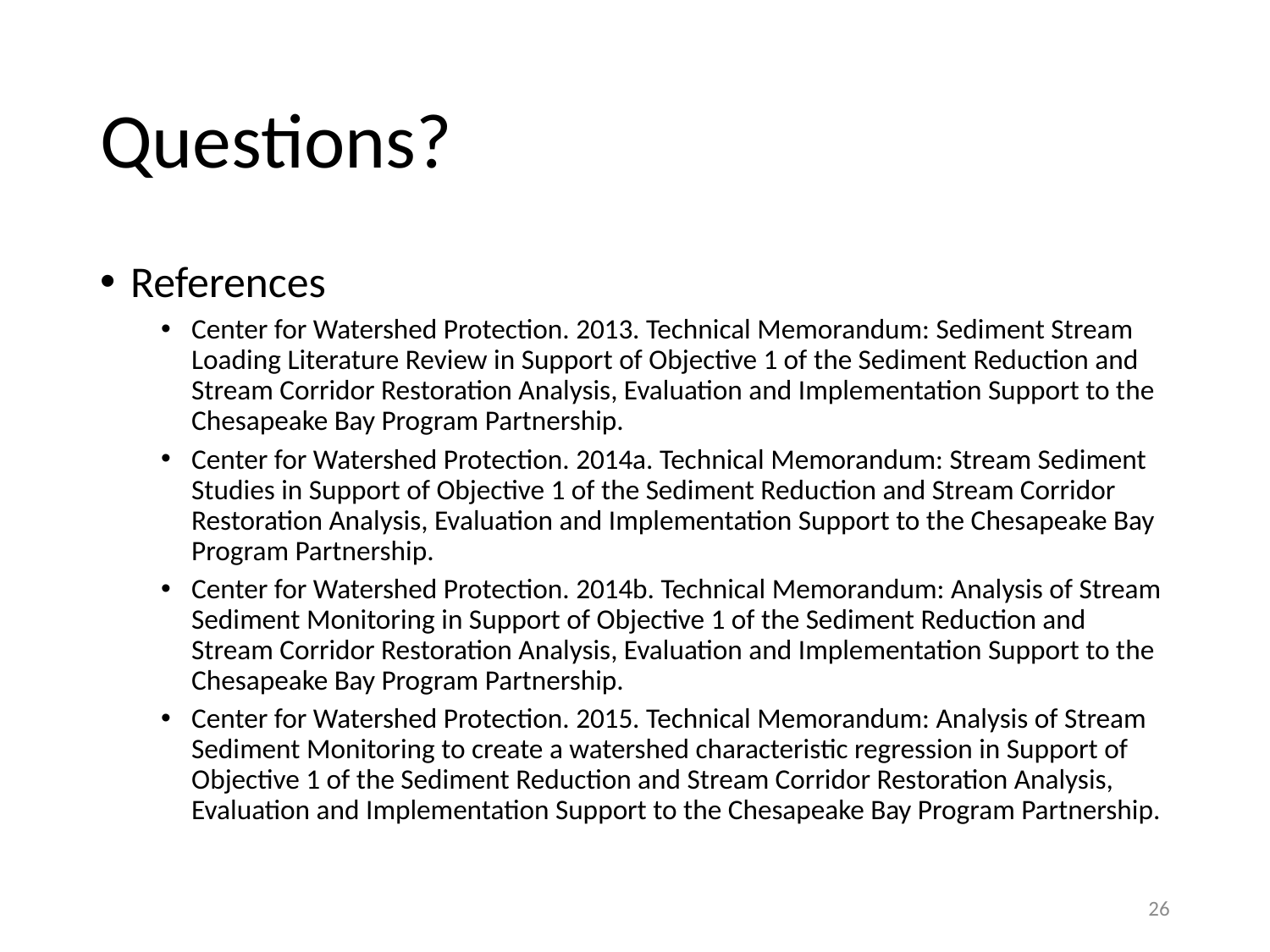

# Questions?
References
Center for Watershed Protection. 2013. Technical Memorandum: Sediment Stream Loading Literature Review in Support of Objective 1 of the Sediment Reduction and Stream Corridor Restoration Analysis, Evaluation and Implementation Support to the Chesapeake Bay Program Partnership.
Center for Watershed Protection. 2014a. Technical Memorandum: Stream Sediment Studies in Support of Objective 1 of the Sediment Reduction and Stream Corridor Restoration Analysis, Evaluation and Implementation Support to the Chesapeake Bay Program Partnership.
Center for Watershed Protection. 2014b. Technical Memorandum: Analysis of Stream Sediment Monitoring in Support of Objective 1 of the Sediment Reduction and Stream Corridor Restoration Analysis, Evaluation and Implementation Support to the Chesapeake Bay Program Partnership.
Center for Watershed Protection. 2015. Technical Memorandum: Analysis of Stream Sediment Monitoring to create a watershed characteristic regression in Support of Objective 1 of the Sediment Reduction and Stream Corridor Restoration Analysis, Evaluation and Implementation Support to the Chesapeake Bay Program Partnership.
26